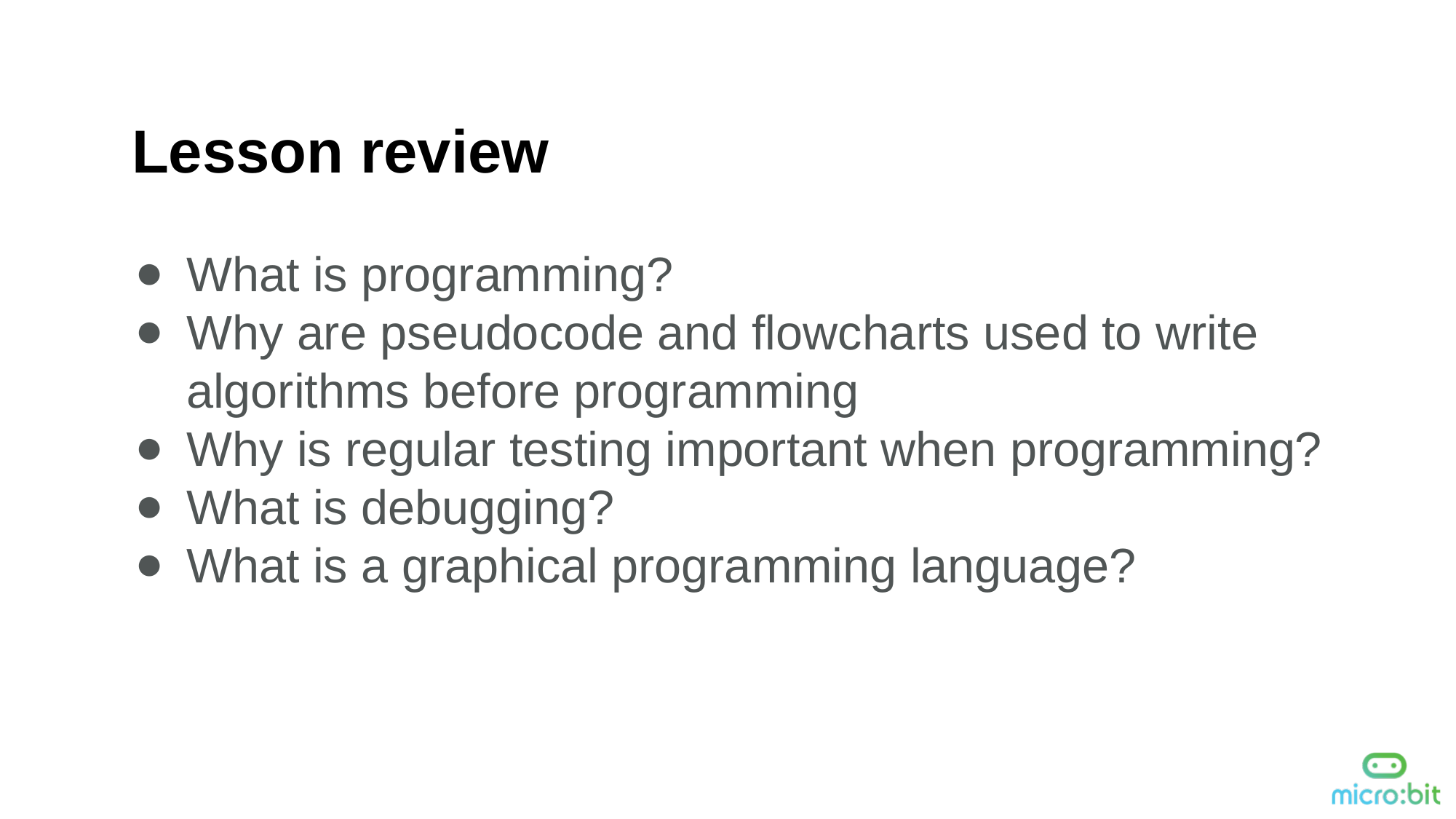

Lesson review

What is programming?
Why are pseudocode and flowcharts used to write algorithms before programming
Why is regular testing important when programming?
What is debugging?
What is a graphical programming language?